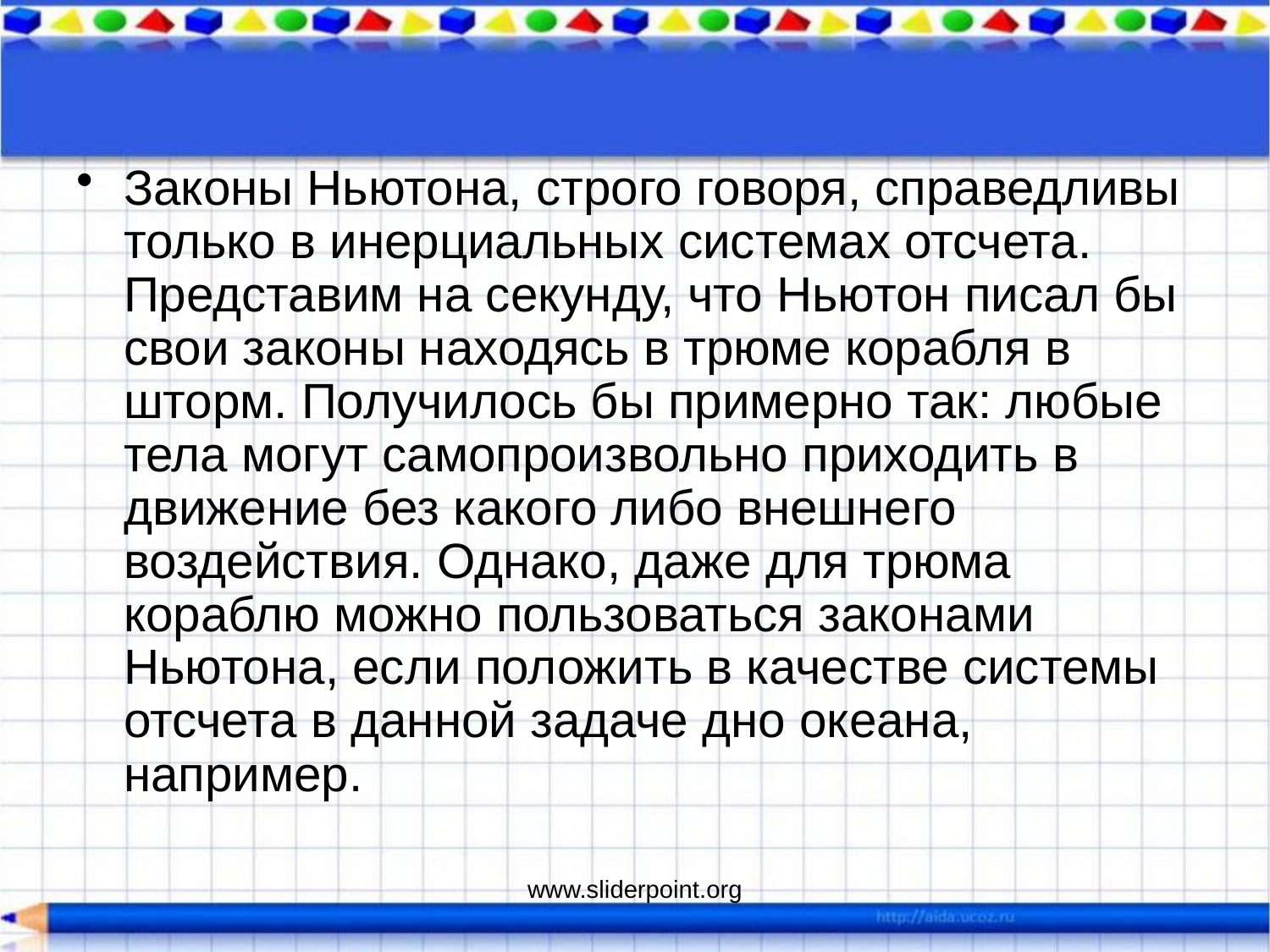

Законы Ньютона, строго говоря, справедливы только в инерциальных системах отсчета. Представим на секунду, что Ньютон писал бы свои законы находясь в трюме корабля в шторм. Получилось бы примерно так: любые тела могут самопроизвольно приходить в движение без какого либо внешнего воздействия. Однако, даже для трюма кораблю можно пользоваться законами Ньютона, если положить в качестве системы отсчета в данной задаче дно океана, например.
www.sliderpoint.org